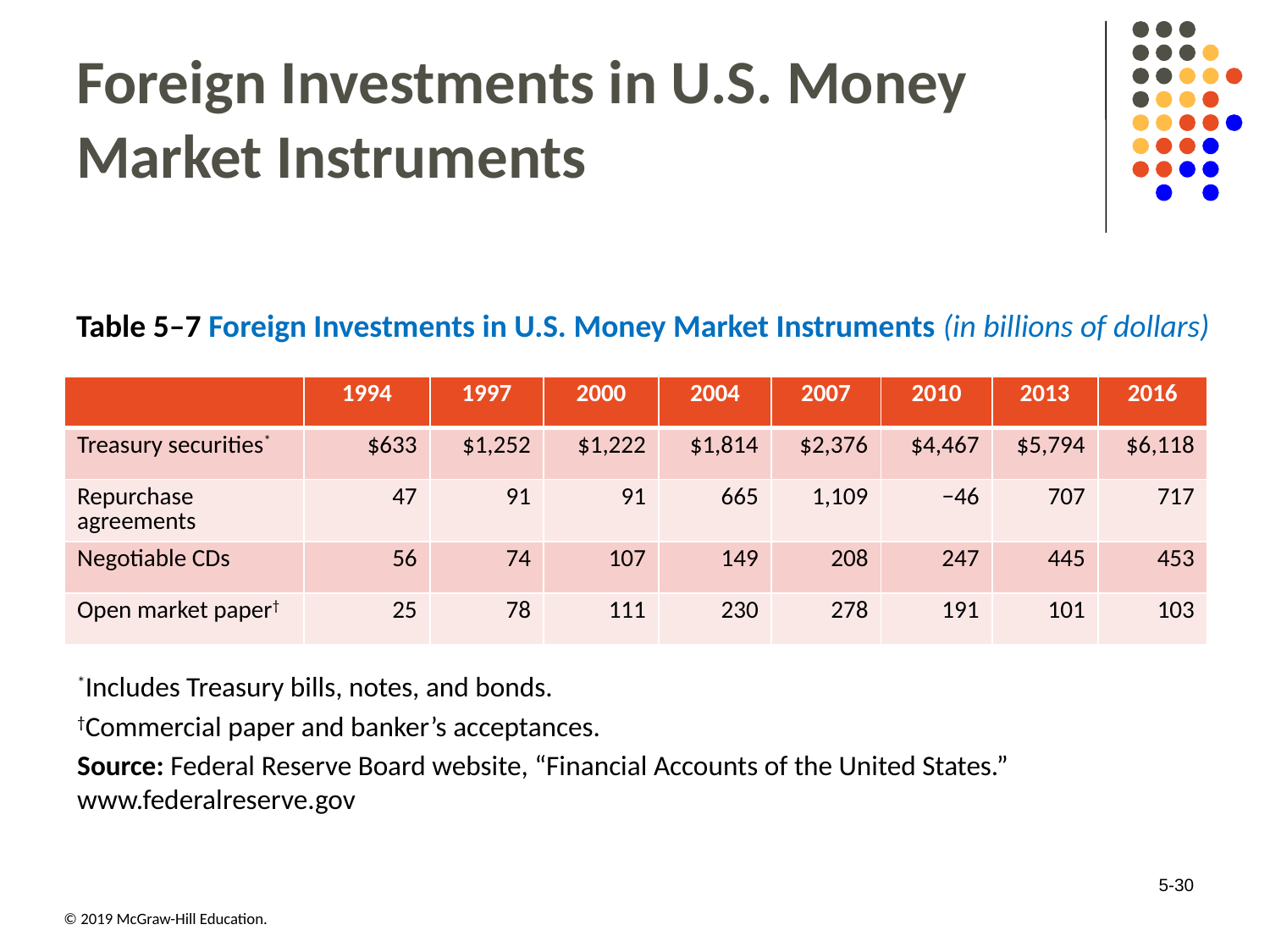

# Foreign Investments in U.S. Money Market Instruments
Table 5–7 Foreign Investments in U.S. Money Market Instruments (in billions of dollars)
|  | 1994 | 1997 | 2000 | 2004 | 2007 | 2010 | 2013 | 2016 |
| --- | --- | --- | --- | --- | --- | --- | --- | --- |
| Treasury securities\* | $633 | $1,252 | $1,222 | $1,814 | $2,376 | $4,467 | $5,794 | $6,118 |
| Repurchase agreements | 47 | 91 | 91 | 665 | 1,109 | −46 | 707 | 717 |
| Negotiable CDs | 56 | 74 | 107 | 149 | 208 | 247 | 445 | 453 |
| Open market paper† | 25 | 78 | 111 | 230 | 278 | 191 | 101 | 103 |
*Includes Treasury bills, notes, and bonds.
†Commercial paper and banker’s acceptances.
Source: Federal Reserve Board website, “Financial Accounts of the United States.” www.federalreserve.gov
5-30